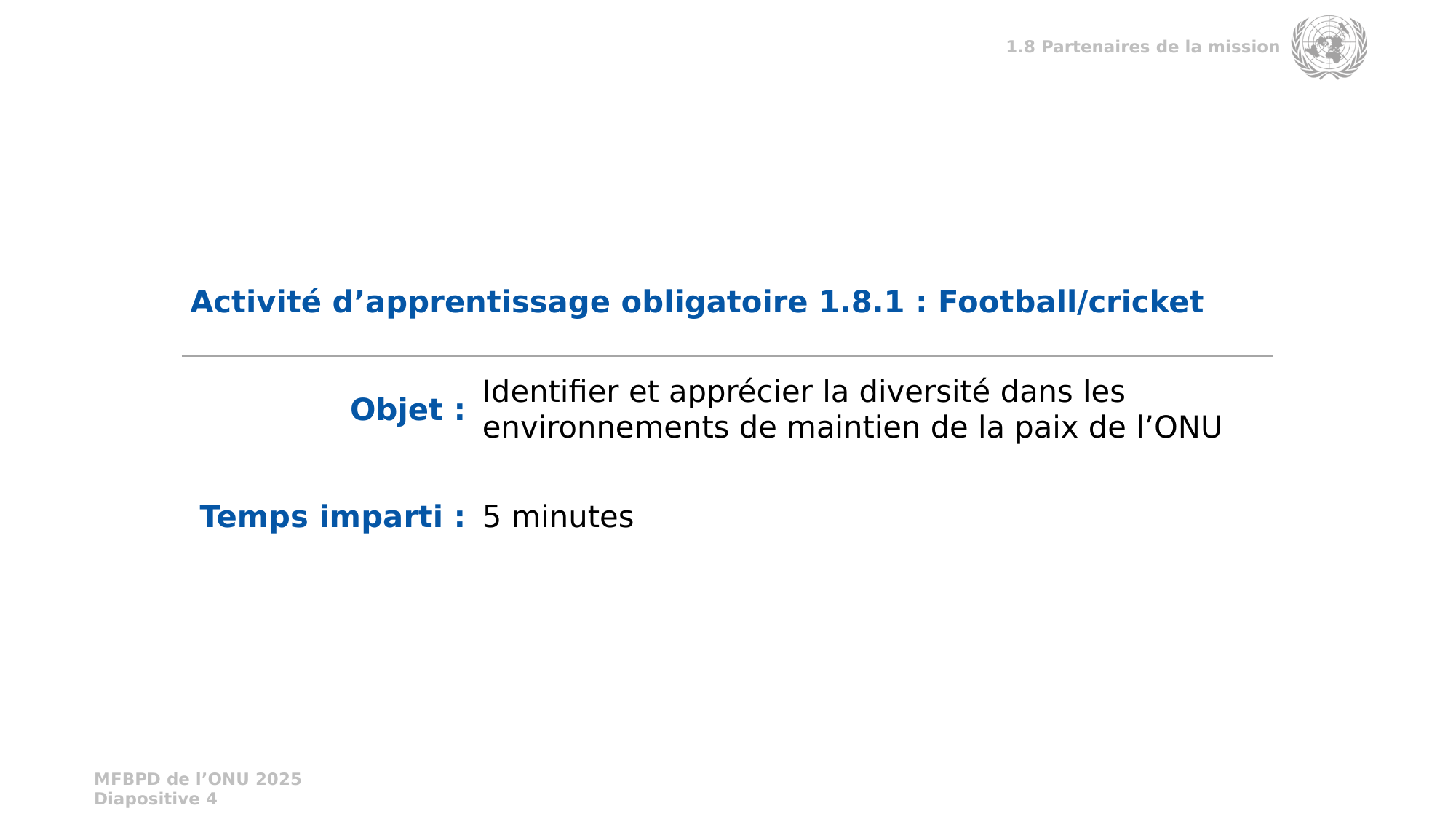

| Activité d’apprentissage obligatoire 1.8.1 : Football/cricket |  |
| --- | --- |
| Objet : | Identifier et apprécier la diversité dans les environnements de maintien de la paix de l’ONU |
| Temps imparti : | 5 minutes |